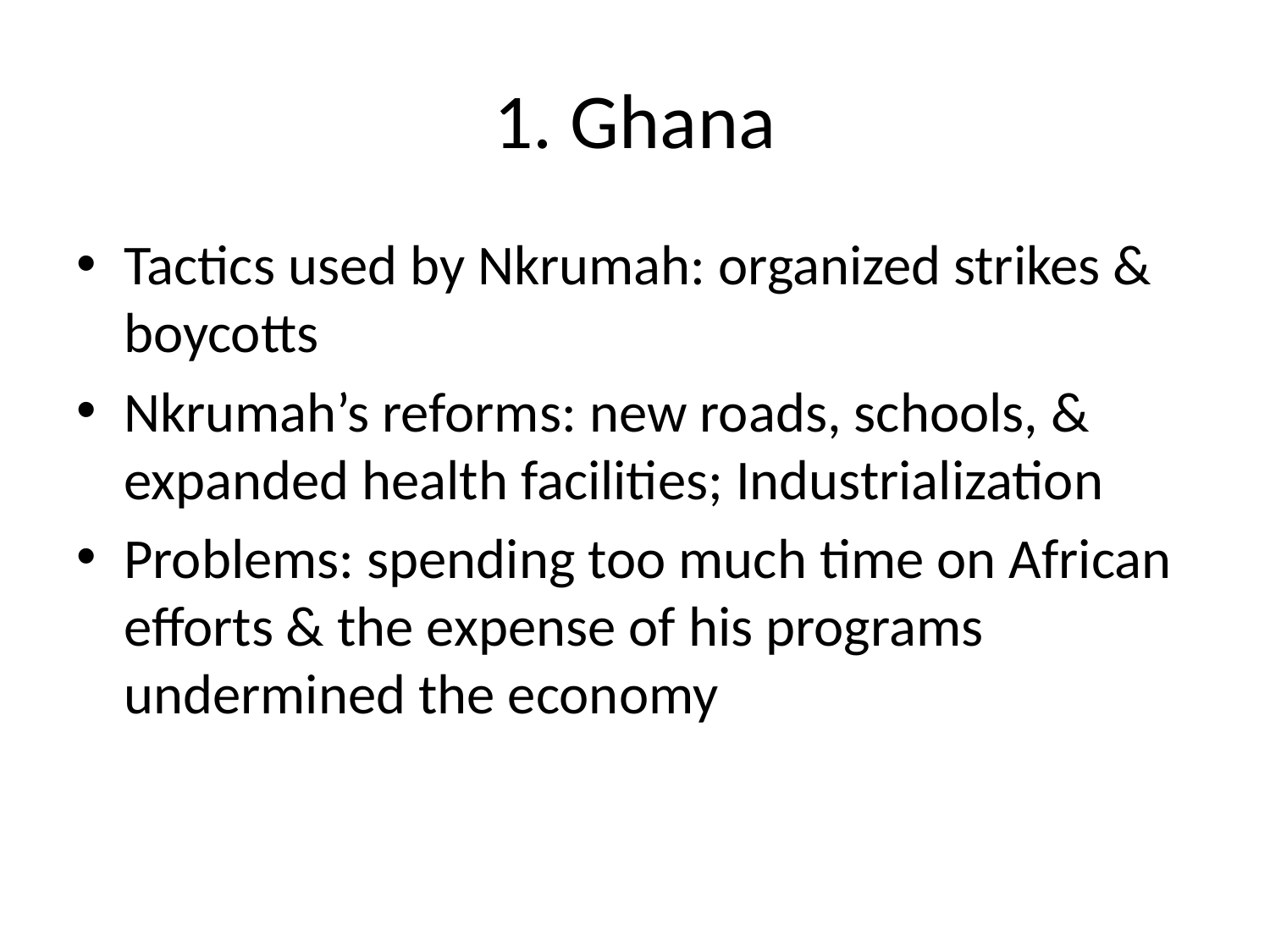

# 1. Ghana
Tactics used by Nkrumah: organized strikes & boycotts
Nkrumah’s reforms: new roads, schools, & expanded health facilities; Industrialization
Problems: spending too much time on African efforts & the expense of his programs undermined the economy